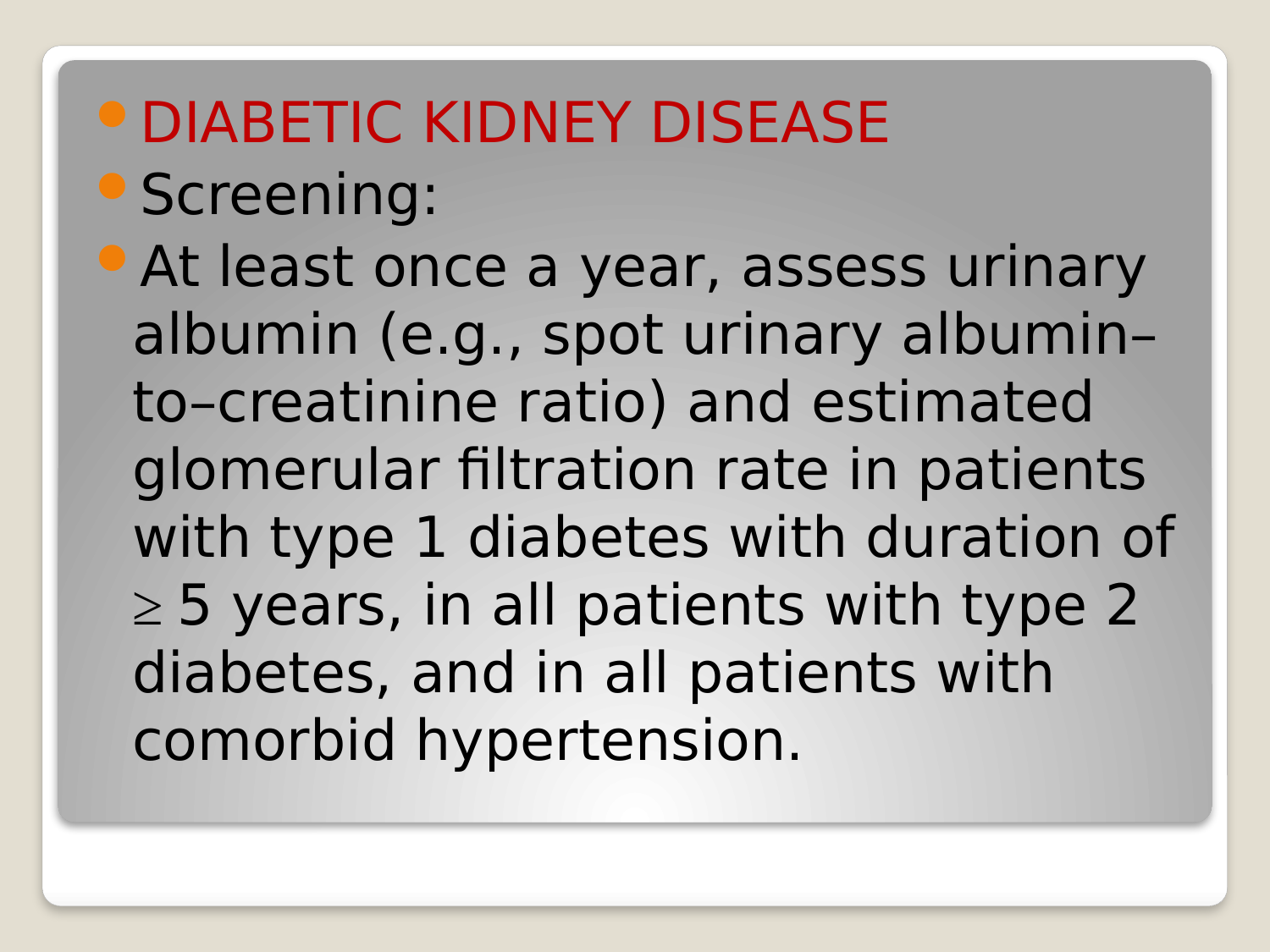

DIABETIC KIDNEY DISEASE
Screening:
At least once a year, assess urinary albumin (e.g., spot urinary albumin–to–creatinine ratio) and estimated glomerular filtration rate in patients with type 1 diabetes with duration of ≥ 5 years, in all patients with type 2 diabetes, and in all patients with comorbid hypertension.
#